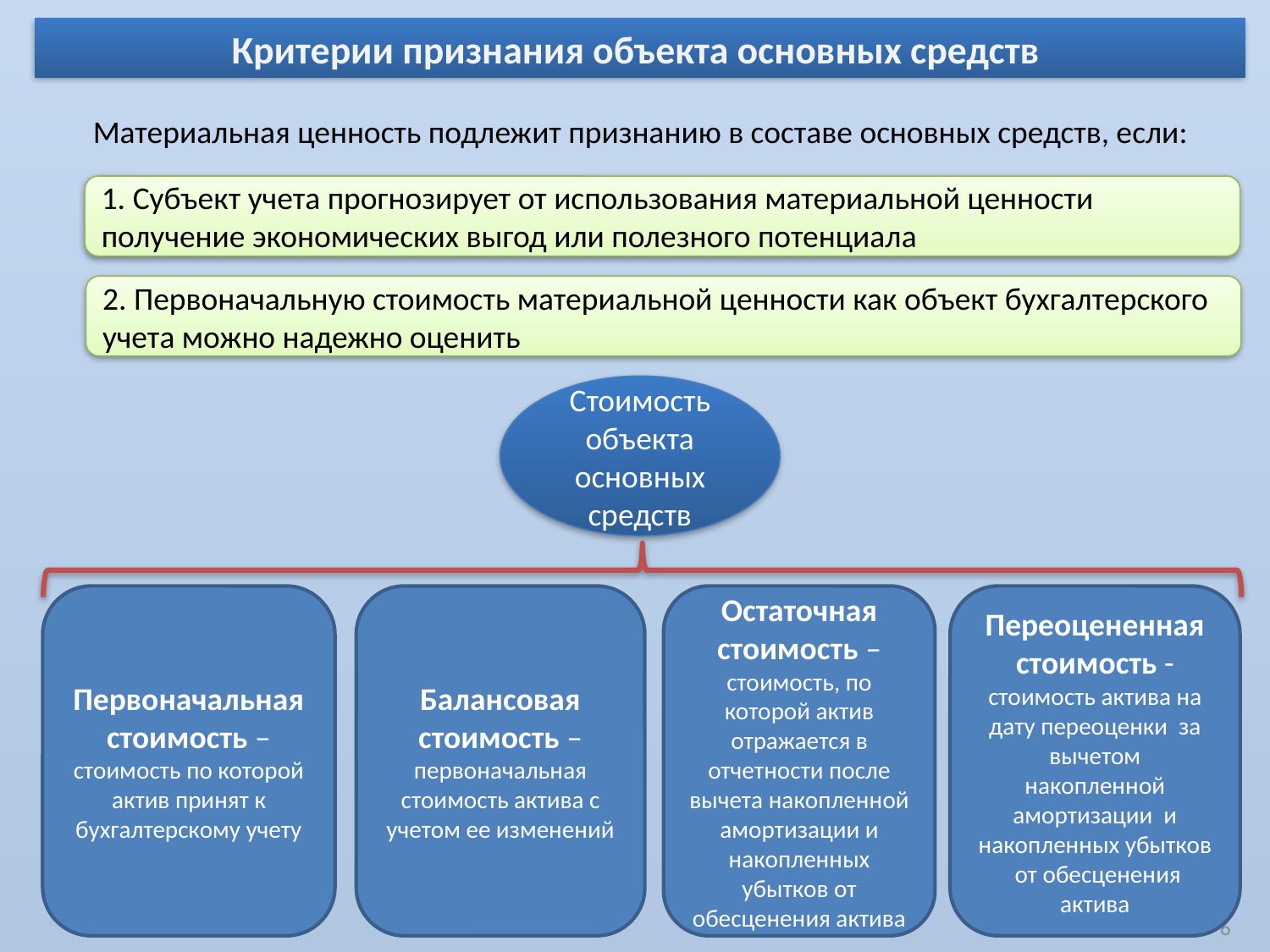

Критерии признания объекта основных средств
Материальная ценность подлежит признанию в составе основных средств, если:
1. Субъект учета прогнозирует от использования материальной ценности получение экономических выгод или полезного потенциала
2. Первоначальную стоимость материальной ценности как объект бухгалтерского учета можно надежно оценить
Стоимость объекта основных средств
Первоначальная стоимость –стоимость по которой актив принят к бухгалтерскому учету
Балансовая стоимость – первоначальная стоимость актива с учетом ее изменений
Остаточная стоимость – стоимость, по которой актив отражается в отчетности после вычета накопленной амортизации и накопленных убытков от обесценения актива
Переоцененная стоимость -стоимость актива на дату переоценки  за вычетом накопленной амортизации  и накопленных убытков  от обесценения актива
6